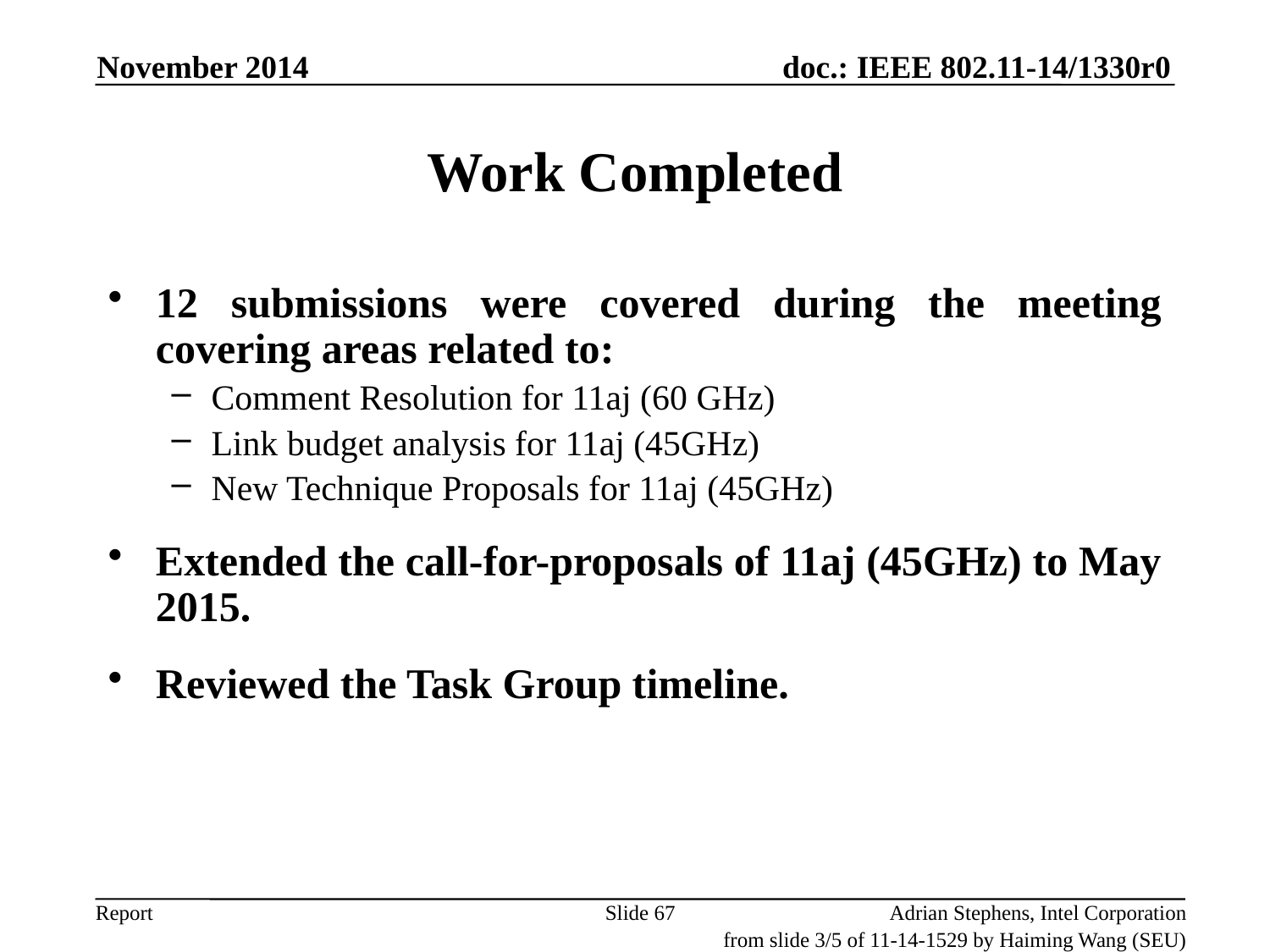

November 2014
# Work Completed
12 submissions were covered during the meeting covering areas related to:
Comment Resolution for 11aj (60 GHz)
Link budget analysis for 11aj (45GHz)
New Technique Proposals for 11aj (45GHz)
Extended the call-for-proposals of 11aj (45GHz) to May 2015.
Reviewed the Task Group timeline.

Slide 67
Adrian Stephens, Intel Corporation
from slide 3/5 of 11-14-1529 by Haiming Wang (SEU)